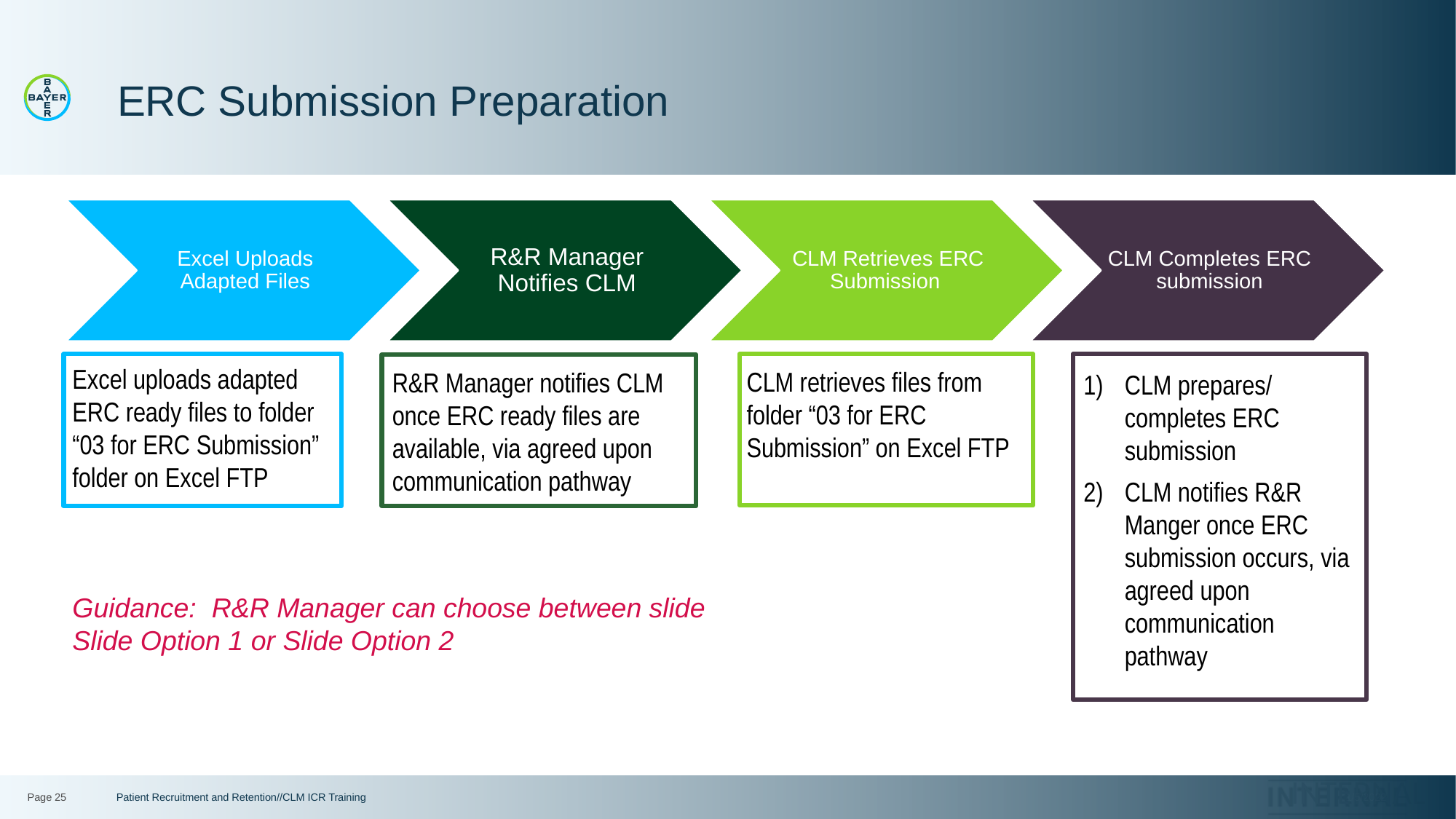

# ERC Submission Preparation

Excel Uploads Adapted Files
R&R Manager Notifies CLM
CLM Retrieves ERC Submission
CLM Completes ERC submission

Excel uploads adapted ERC ready files to folder “03 for ERC Submission” folder on Excel FTP

CLM retrieves files from folder “03 for ERC Submission” on Excel FTP
R&R Manager notifies CLM once ERC ready files are available, via agreed upon communication pathway
CLM prepares/ completes ERC submission
CLM notifies R&R Manger once ERC submission occurs, via agreed upon communication pathway
Guidance:  R&R Manager can choose between slide Slide Option 1 or Slide Option 2
Page 25
Patient Recruitment and Retention//CLM ICR Training
1/5/2022